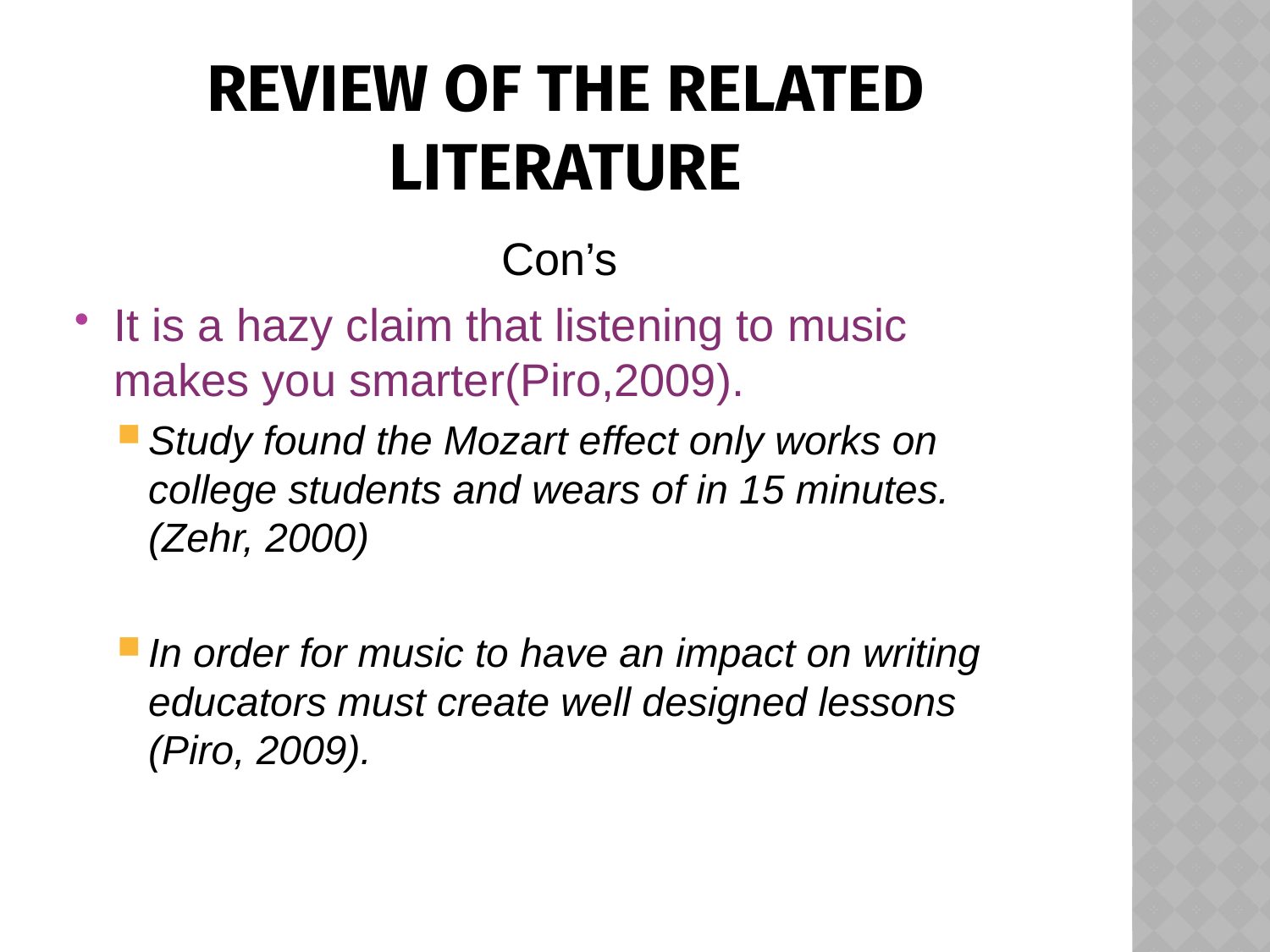

# Review of the related Literature
Con’s
It is a hazy claim that listening to music makes you smarter(Piro,2009).
Study found the Mozart effect only works on college students and wears of in 15 minutes.(Zehr, 2000)

In order for music to have an impact on writing educators must create well designed lessons (Piro, 2009).